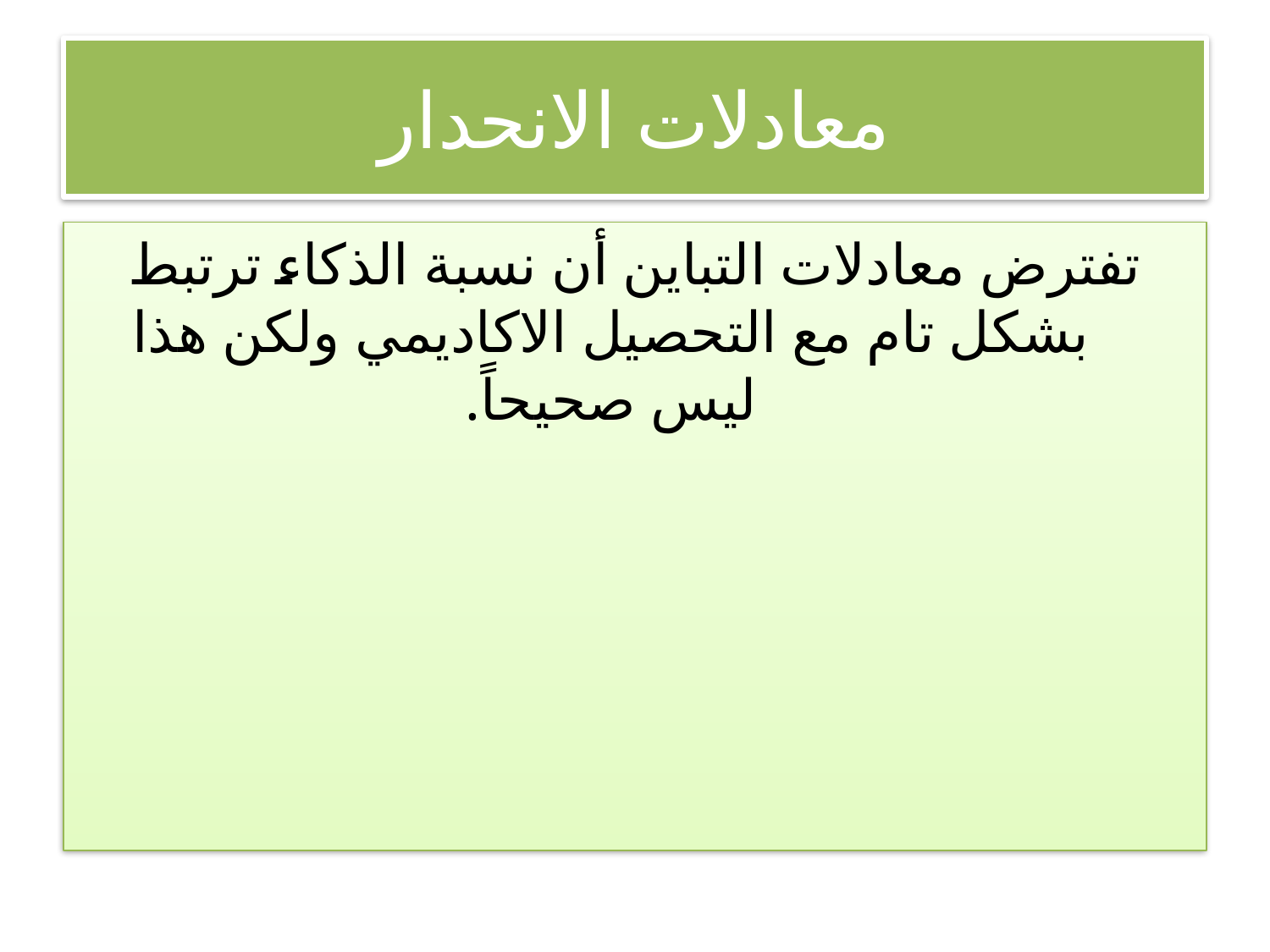

# معادلات الانحدار
تفترض معادلات التباين أن نسبة الذكاء ترتبط بشكل تام مع التحصيل الاكاديمي ولكن هذا ليس صحيحاً.